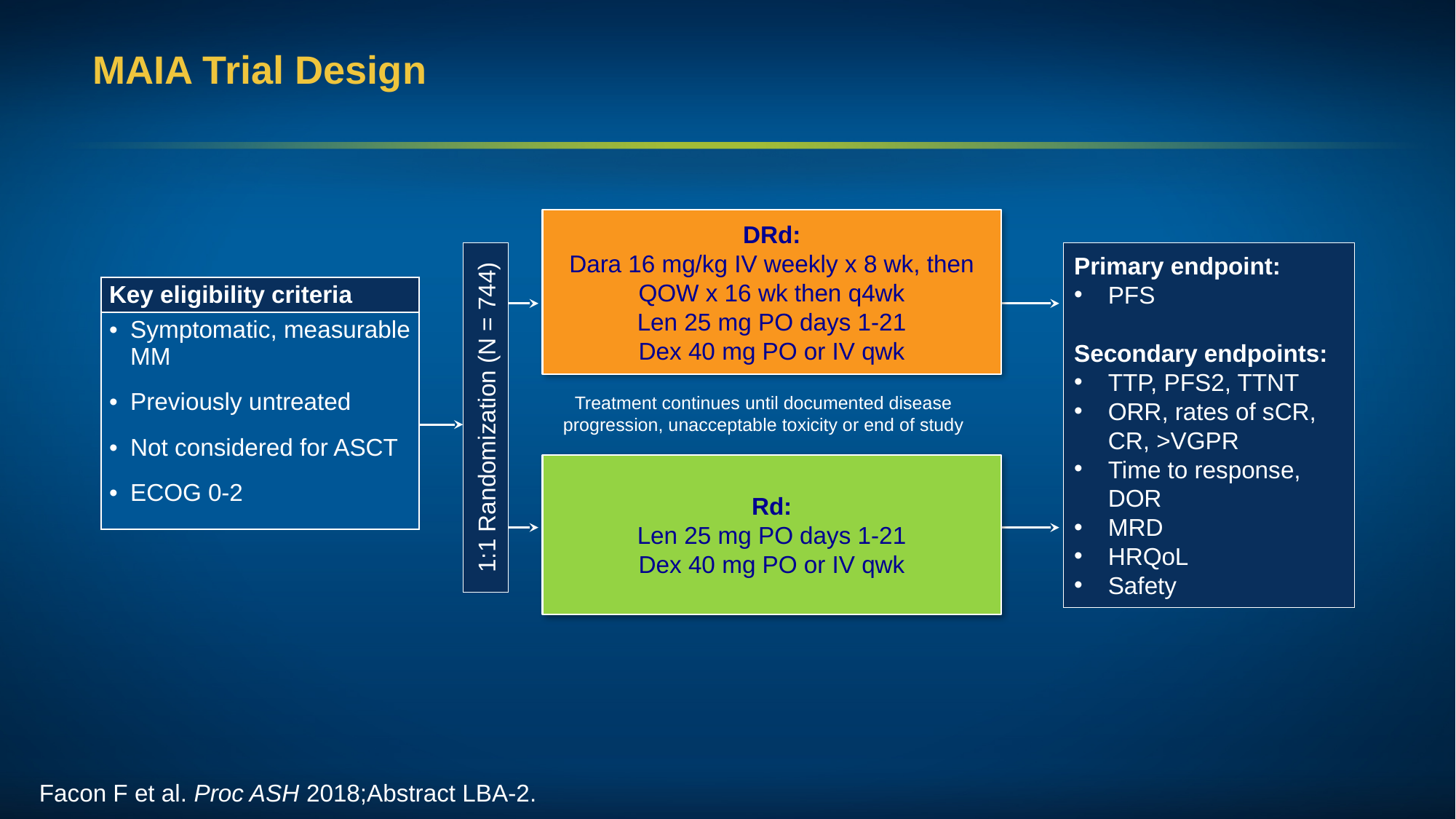

MAIA Trial Design
DRd:
Dara 16 mg/kg IV weekly x 8 wk, then QOW x 16 wk then q4wk
Len 25 mg PO days 1-21
Dex 40 mg PO or IV qwk
Primary endpoint:
PFS

Secondary endpoints:
TTP, PFS2, TTNT
ORR, rates of sCR, CR, >VGPR
Time to response, DOR
MRD
HRQoL
Safety
| Key eligibility criteria |
| --- |
| Symptomatic, measurable MM Previously untreated Not considered for ASCT ECOG 0-2 |
Treatment continues until documented disease progression, unacceptable toxicity or end of study
1:1 Randomization (N = 744)
Rd:
Len 25 mg PO days 1-21
Dex 40 mg PO or IV qwk
Facon F et al. Proc ASH 2018;Abstract LBA-2.